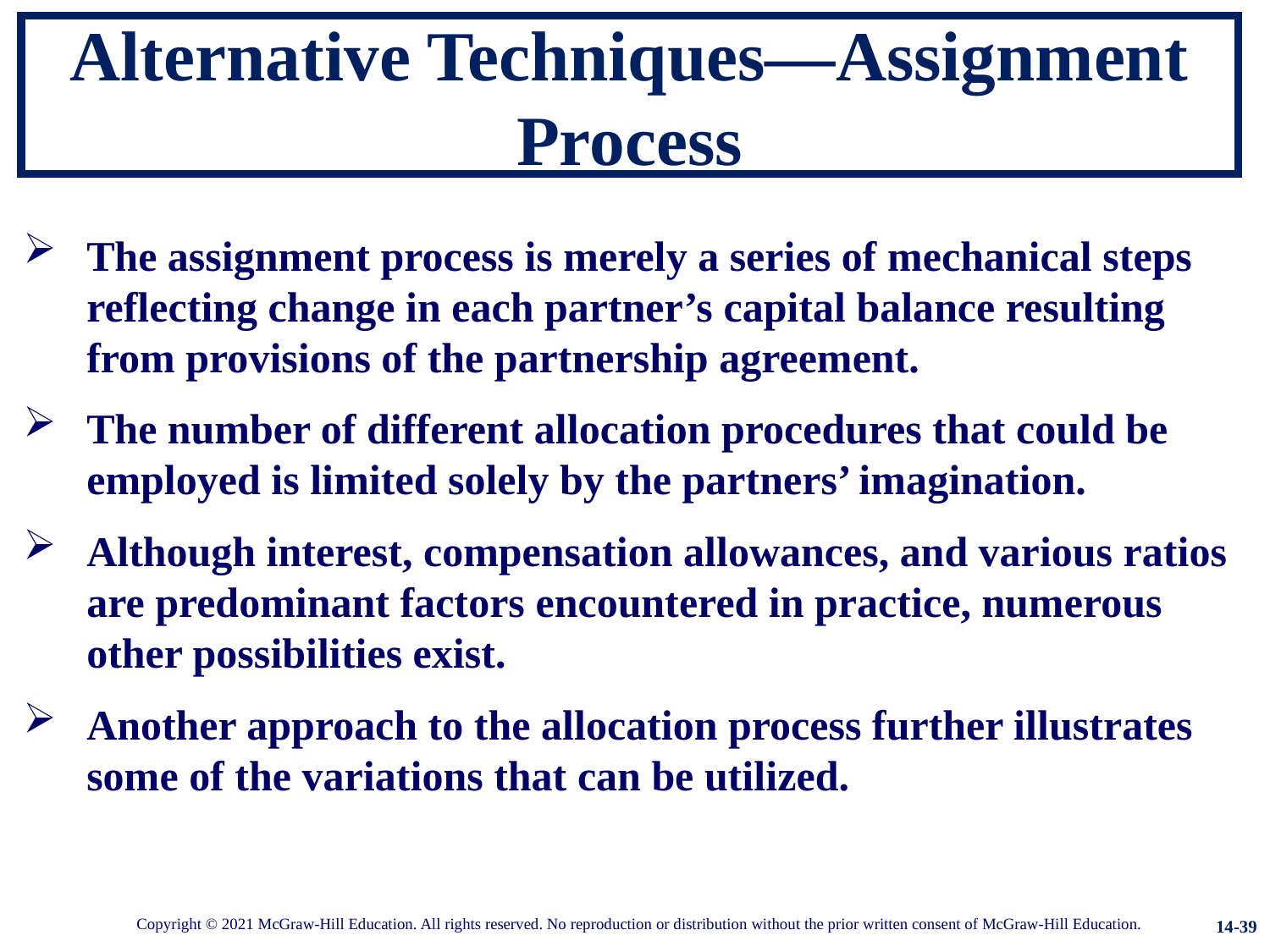

# Alternative Techniques—Assignment Process
The assignment process is merely a series of mechanical steps reflecting change in each partner’s capital balance resulting from provisions of the partnership agreement.
The number of different allocation procedures that could be employed is limited solely by the partners’ imagination.
Although interest, compensation allowances, and various ratios are predominant factors encountered in practice, numerous other possibilities exist.
Another approach to the allocation process further illustrates some of the variations that can be utilized.
14-39
Copyright © 2021 McGraw-Hill Education. All rights reserved. No reproduction or distribution without the prior written consent of McGraw-Hill Education.